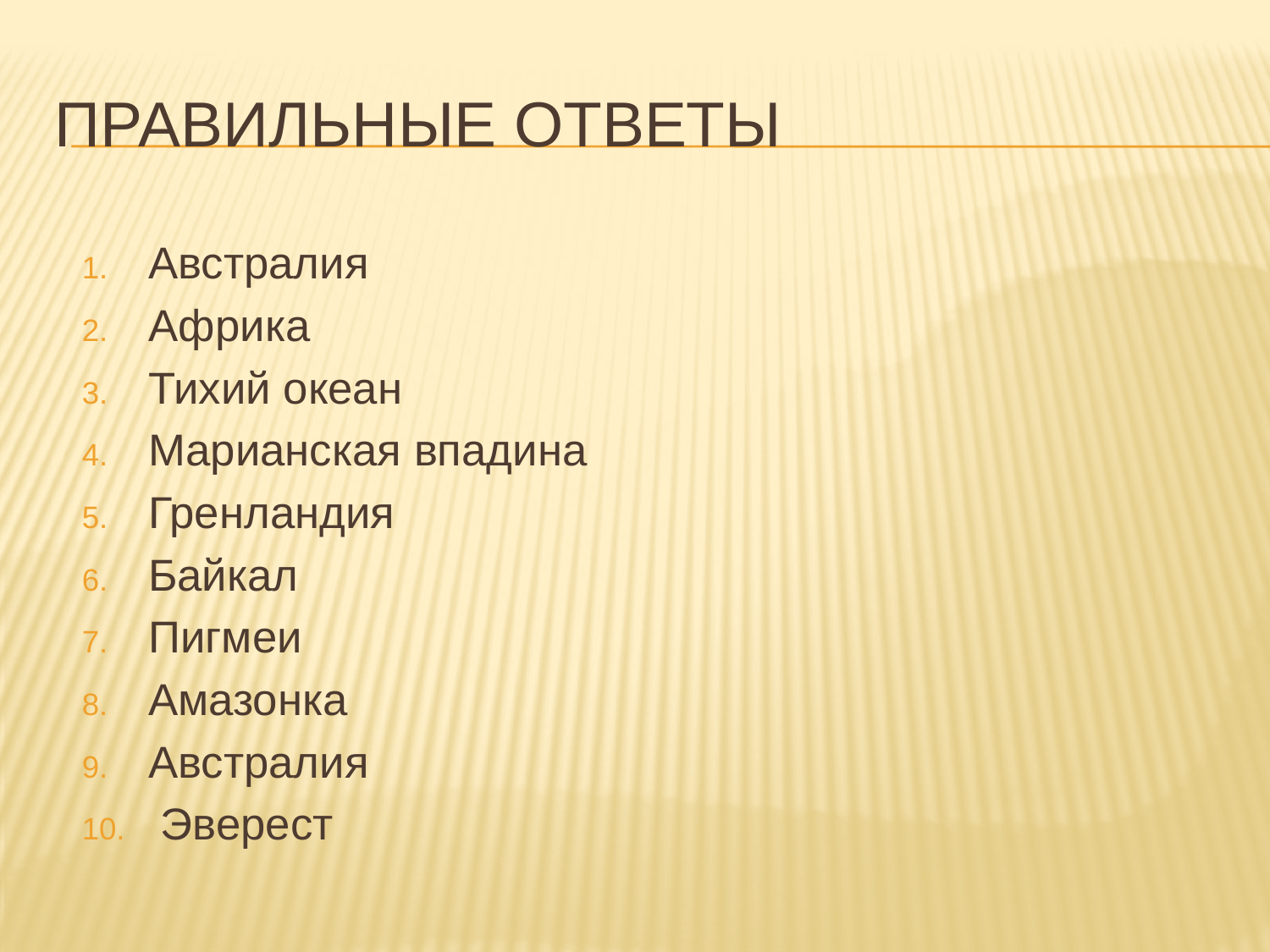

# Правильные ответы
Австралия
Африка
Тихий океан
Марианская впадина
Гренландия
Байкал
Пигмеи
Амазонка
Австралия
 Эверест